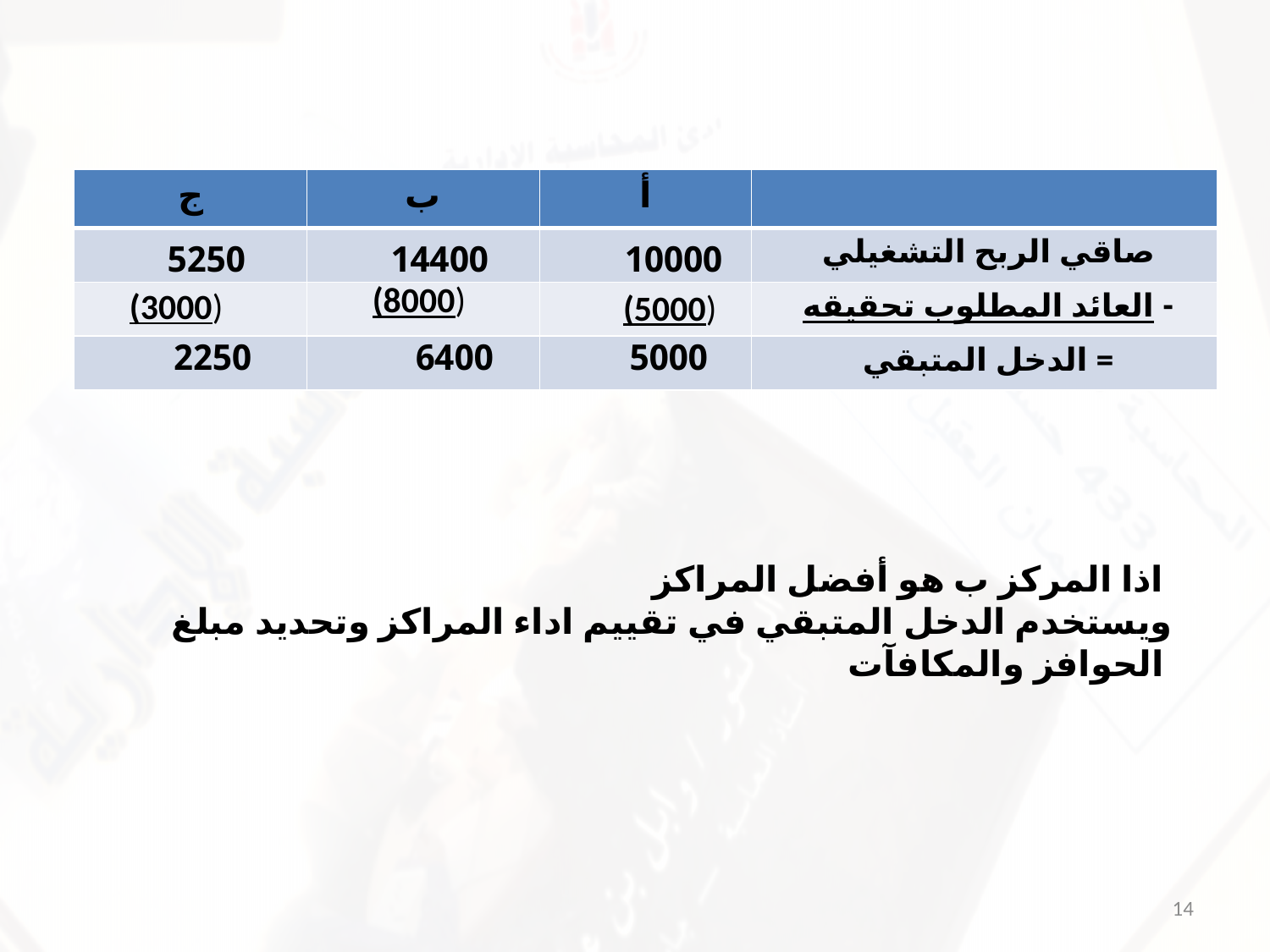

| ج | ب | أ |  |
| --- | --- | --- | --- |
|  |  |  | صاقي الربح التشغيلي |
|  |  |  | - العائد المطلوب تحقيقه |
|  |  |  | = الدخل المتبقي |
      10000               14400                5250
(8000)
(3000)
(5000)
         5000               6400                  2250
اذا المركز ب هو أفضل المراكز
ويستخدم الدخل المتبقي في تقييم اداء المراكز وتحديد مبلغ الحوافز والمكافآت
14